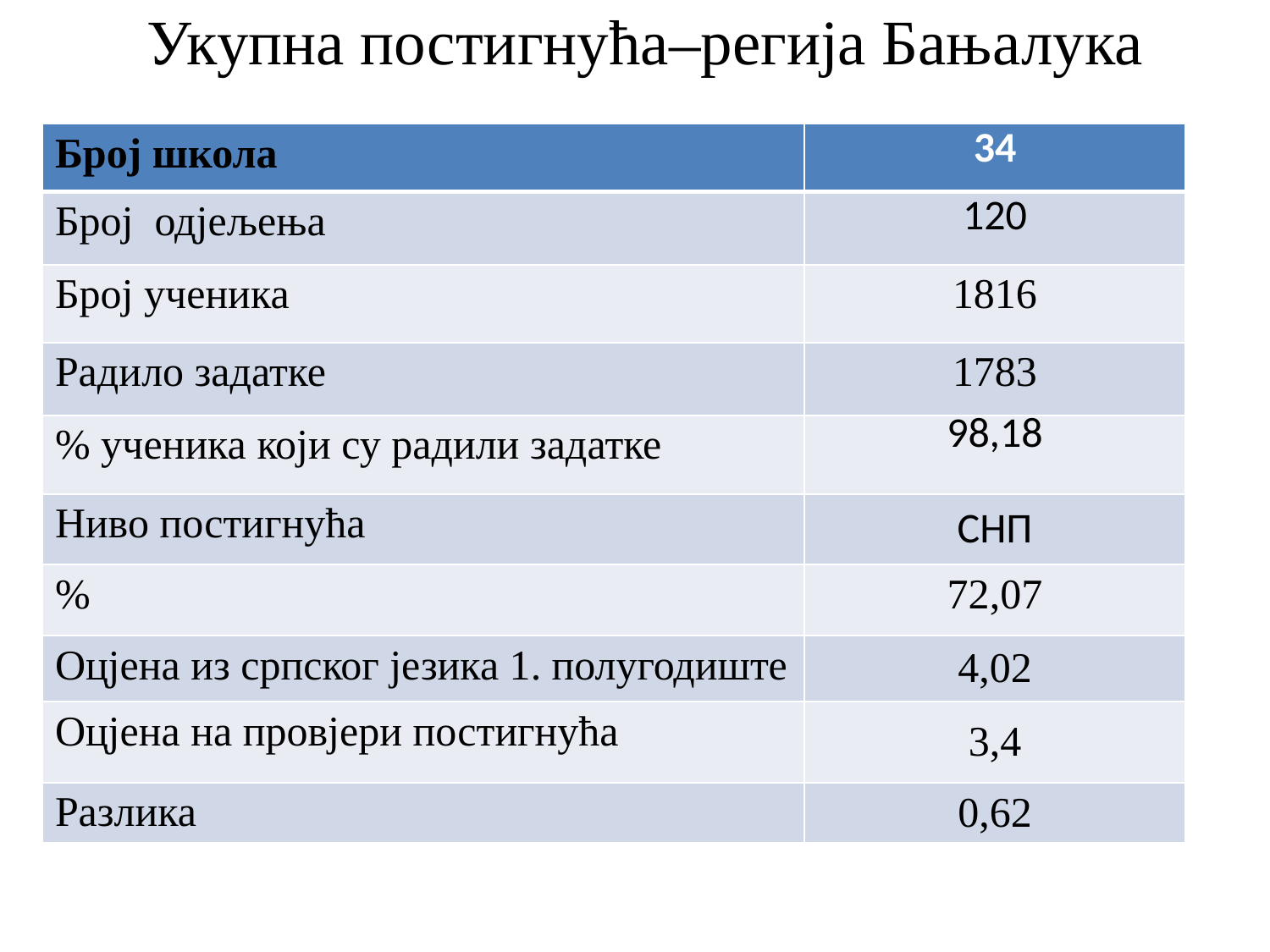

# Укупна постигнућа–регија Бањалука
| Број школа | 34 |
| --- | --- |
| Број одјељења | 120 |
| Број ученика | 1816 |
| Радило задатке | 1783 |
| % ученика који су радили задатке | 98,18 |
| Ниво постигнућа | СНП |
| % | 72,07 |
| Оцјена из српског језика 1. полугодиште | 4,02 |
| Оцјена на провјери постигнућа | 3,4 |
| Разлика | 0,62 |